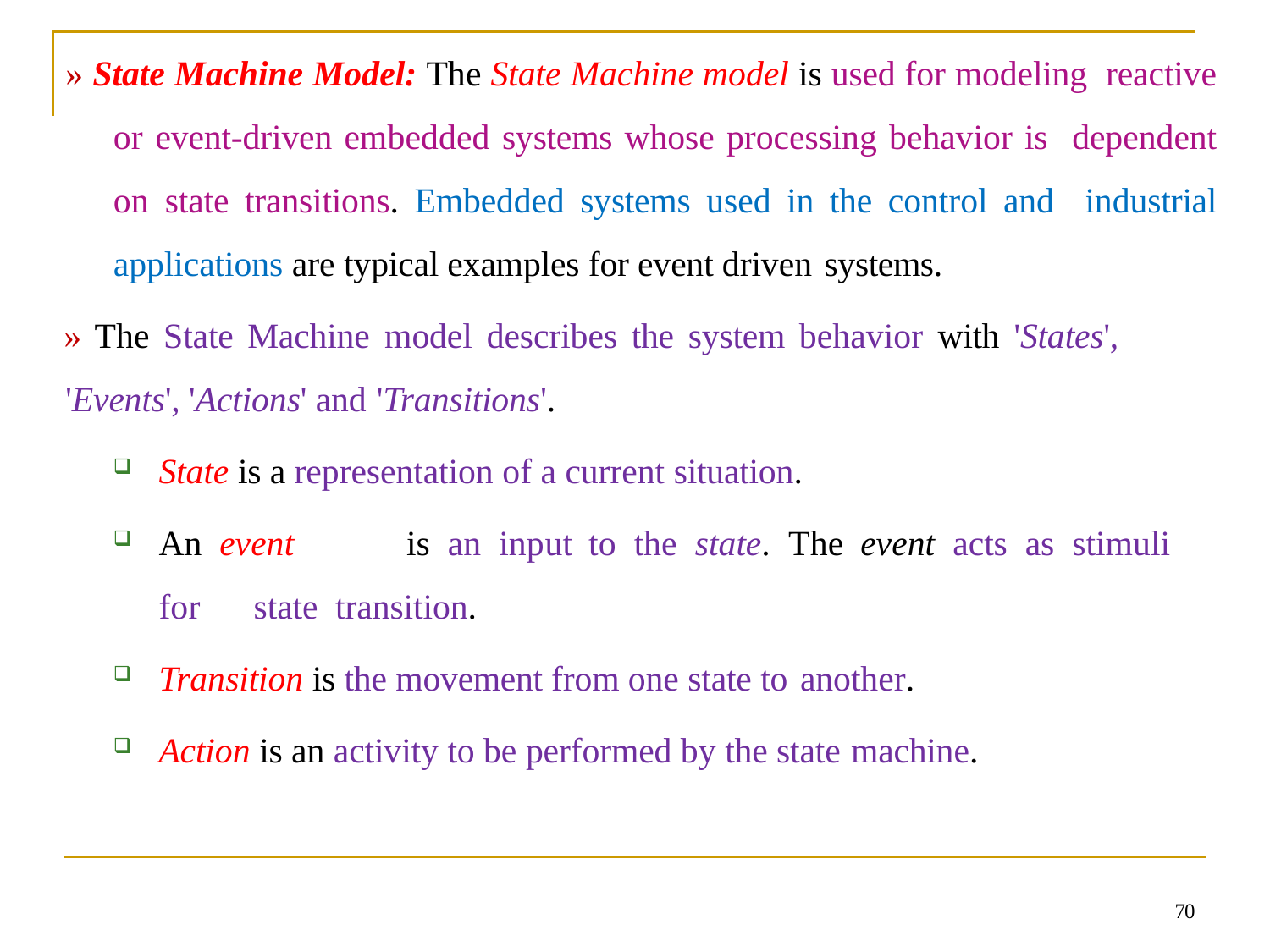

» State Machine Model: The State Machine model is used for modeling  reactive or event-driven embedded systems whose processing behavior is  dependent on state transitions. Embedded systems used in the control and  industrial applications are typical examples for event driven systems.
» The State Machine model describes the system behavior with 'States',
'Events', 'Actions' and 'Transitions'.
State is a representation of a current situation.
An  event	is  an  input	to	the	state.  The	event	acts	as  stimuli	for	state  transition.
Transition is the movement from one state to another.
Action is an activity to be performed by the state machine.
70